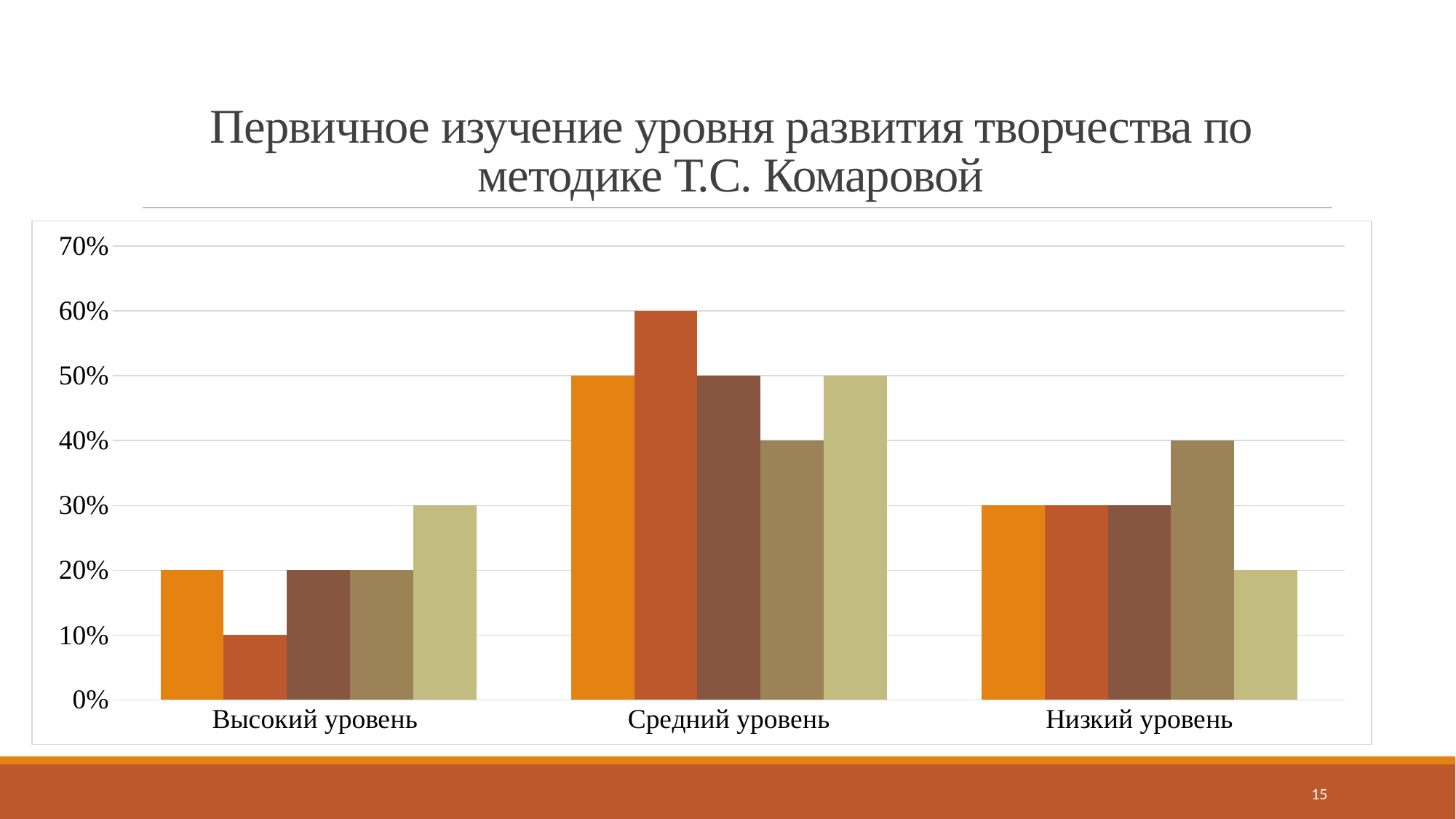

# Первичное изучение уровня развития творчества по методике Т.С. Комаровой

### Chart

| Category | Живопись | Графика | Архитектура | Скульптура | Художественно-прикладное творчество |
|---|---|---|---|---|---|
| Высокий уровень  | 0.2 | 0.1 | 0.2 | 0.2 | 0.3 |
| Средний уровень | 0.5 | 0.6 | 0.5 | 0.4 | 0.5 |
| Низкий уровень | 0.3 | 0.3 | 0.3 | 0.4 | 0.2 |
15